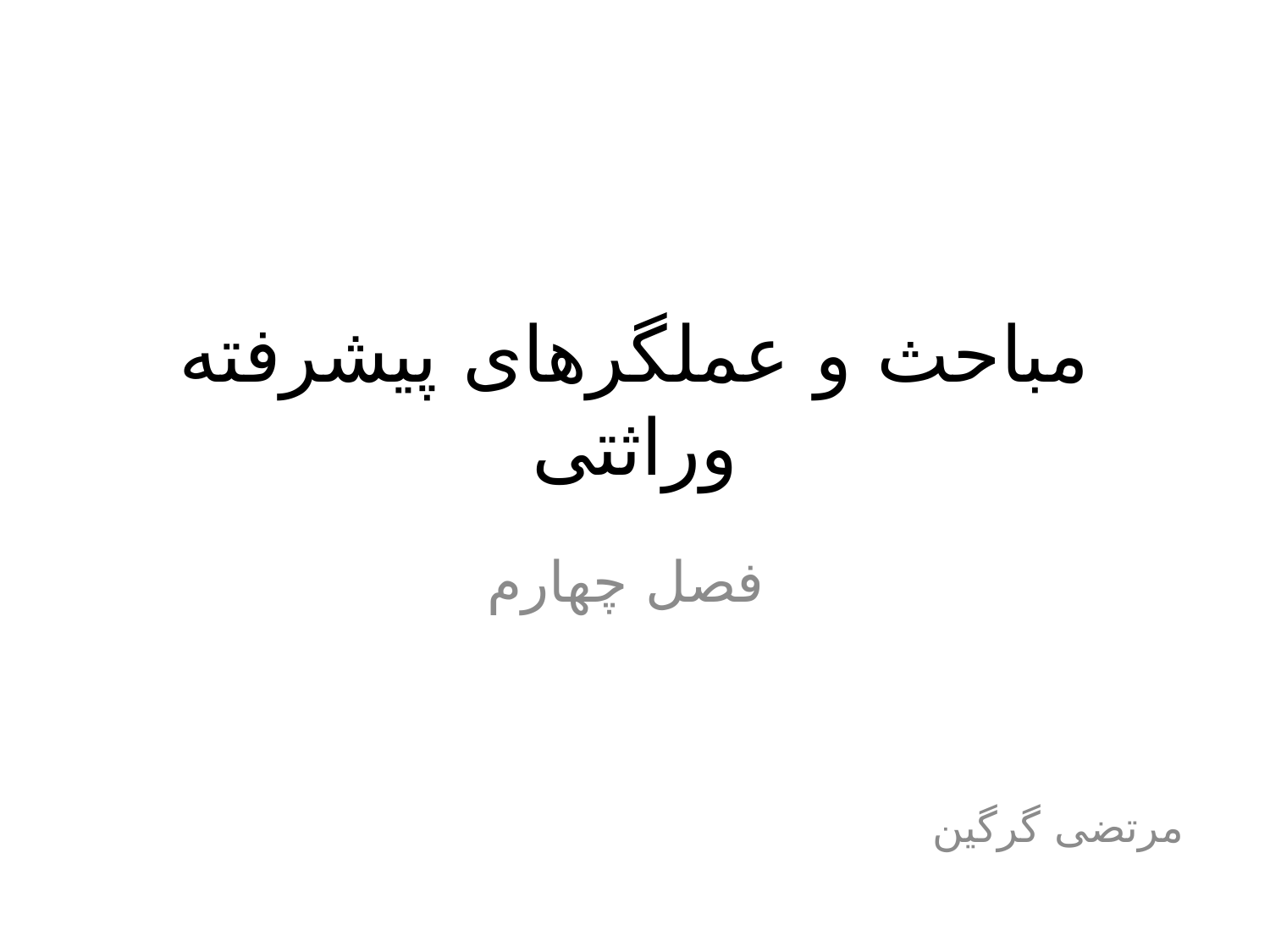

# مباحث و عملگرهای پیشرفته وراثتی
فصل چهارم
مرتضی گرگین